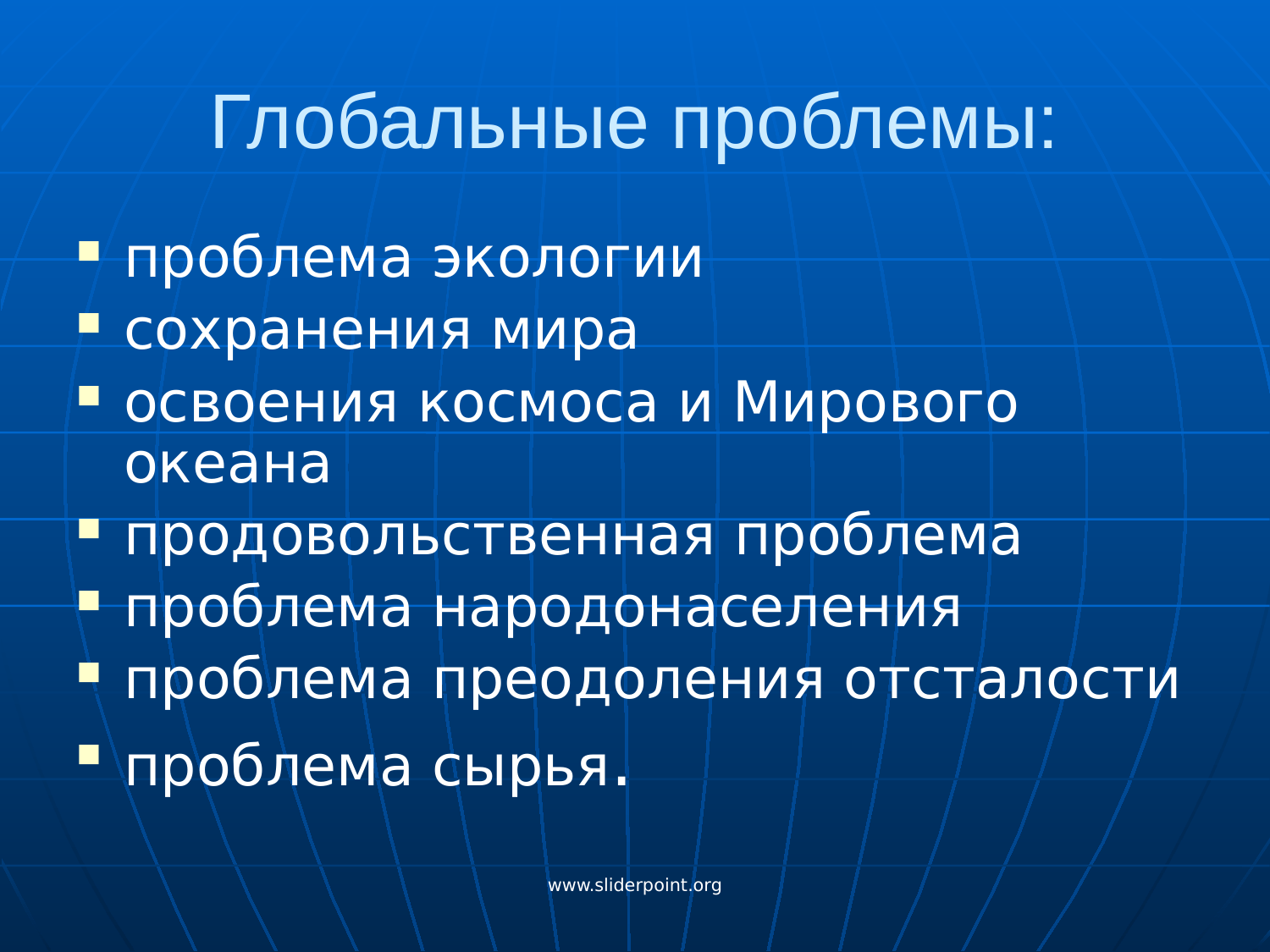

# Глобальные проблемы:
проблема экологии
сохранения мира
освоения космоса и Мирового океана
продовольственная проблема
проблема народонаселения
проблема преодоления отсталости
проблема сырья.
www.sliderpoint.org